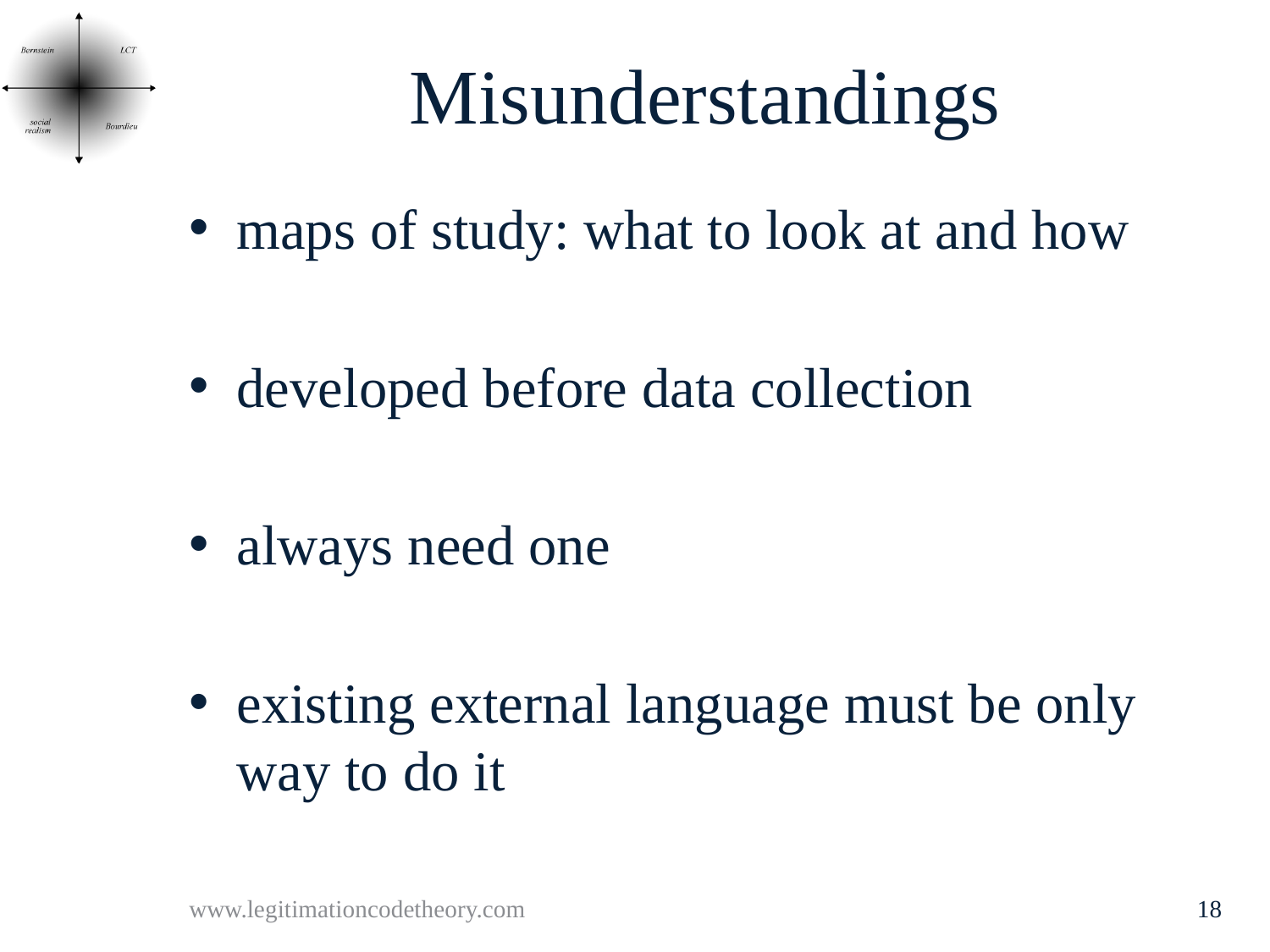

# Misunderstandings

maps of study: what to look at and how

developed before data collection

always need one

existing external language must be only way to do it
www.legitimationcodetheory.com
18